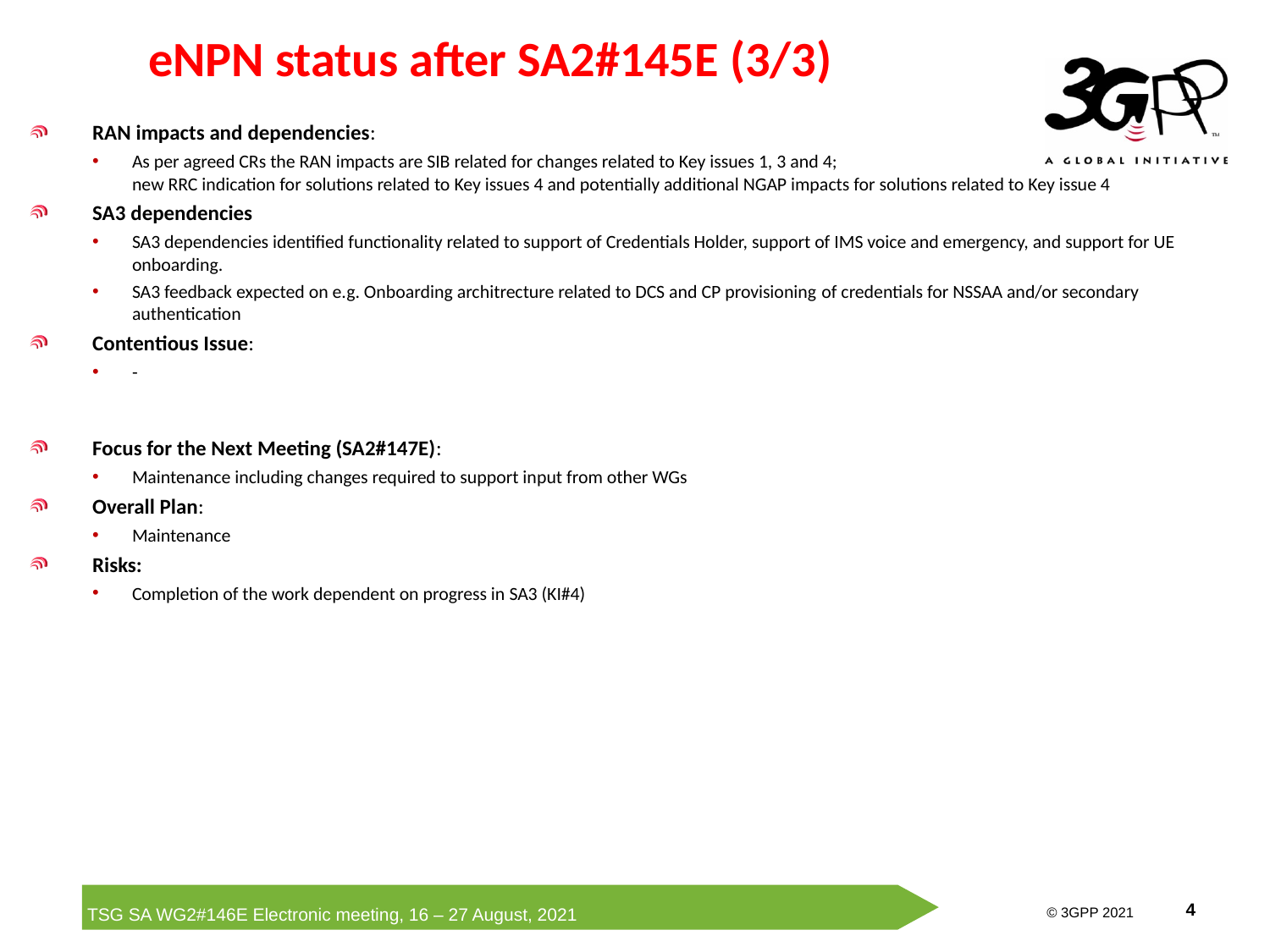

# eNPN status after SA2#145E (3/3)
RAN impacts and dependencies:
As per agreed CRs the RAN impacts are SIB related for changes related to Key issues 1, 3 and 4;
new RRC indication for solutions related to Key issues 4 and potentially additional NGAP impacts for solutions related to Key issue 4
SA3 dependencies
SA3 dependencies identified functionality related to support of Credentials Holder, support of IMS voice and emergency, and support for UE onboarding.
SA3 feedback expected on e.g. Onboarding architrecture related to DCS and CP provisioning of credentials for NSSAA and/or secondary authentication
Contentious Issue:
-

Focus for the Next Meeting (SA2#147E):
Maintenance including changes required to support input from other WGs
Overall Plan:
Maintenance
Risks:
Completion of the work dependent on progress in SA3 (KI#4)